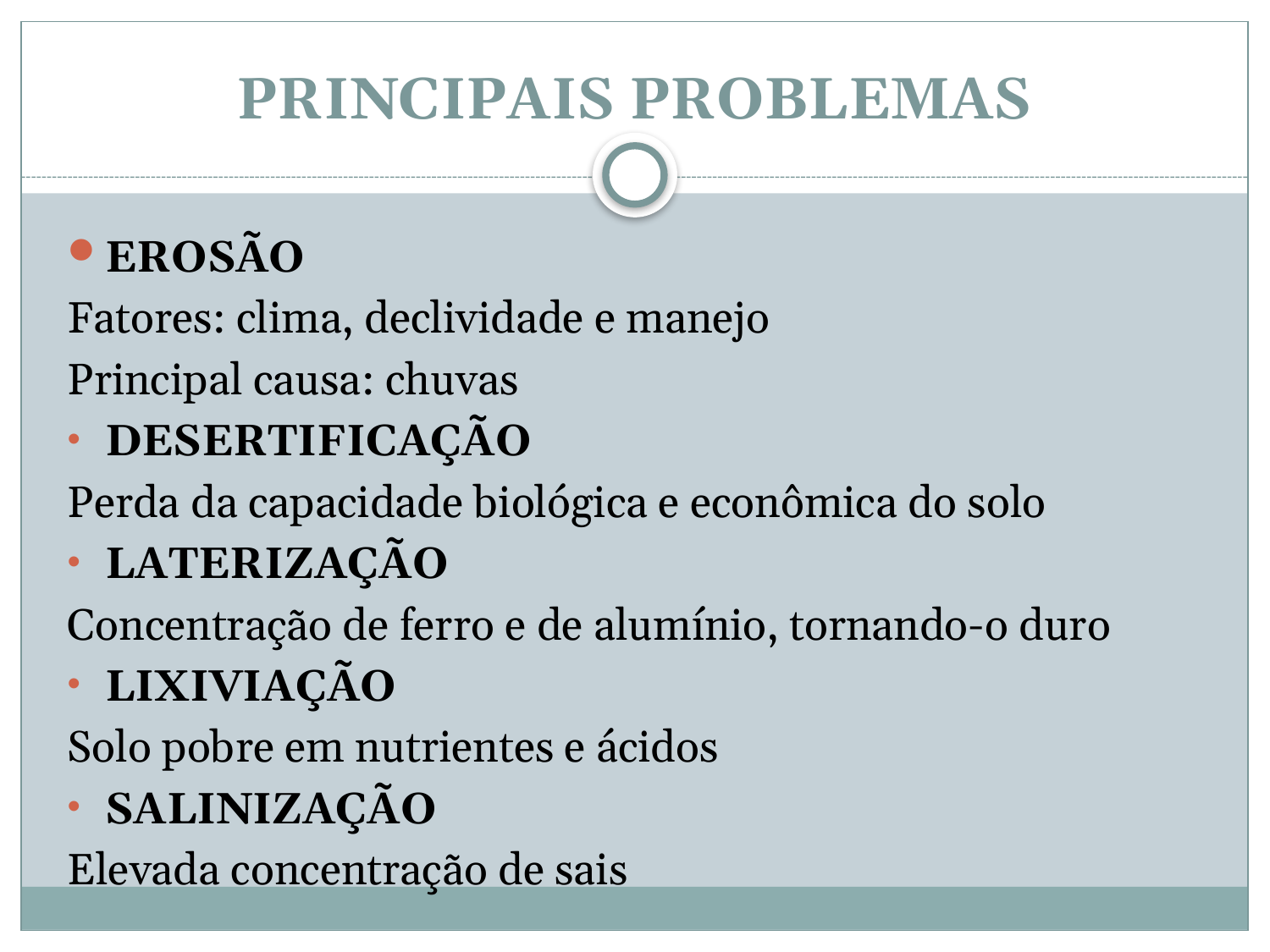

# PRINCIPAIS PROBLEMAS
EROSÃO
Fatores: clima, declividade e manejo
Principal causa: chuvas
DESERTIFICAÇÃO
Perda da capacidade biológica e econômica do solo
LATERIZAÇÃO
Concentração de ferro e de alumínio, tornando-o duro
LIXIVIAÇÃO
Solo pobre em nutrientes e ácidos
SALINIZAÇÃO
Elevada concentração de sais